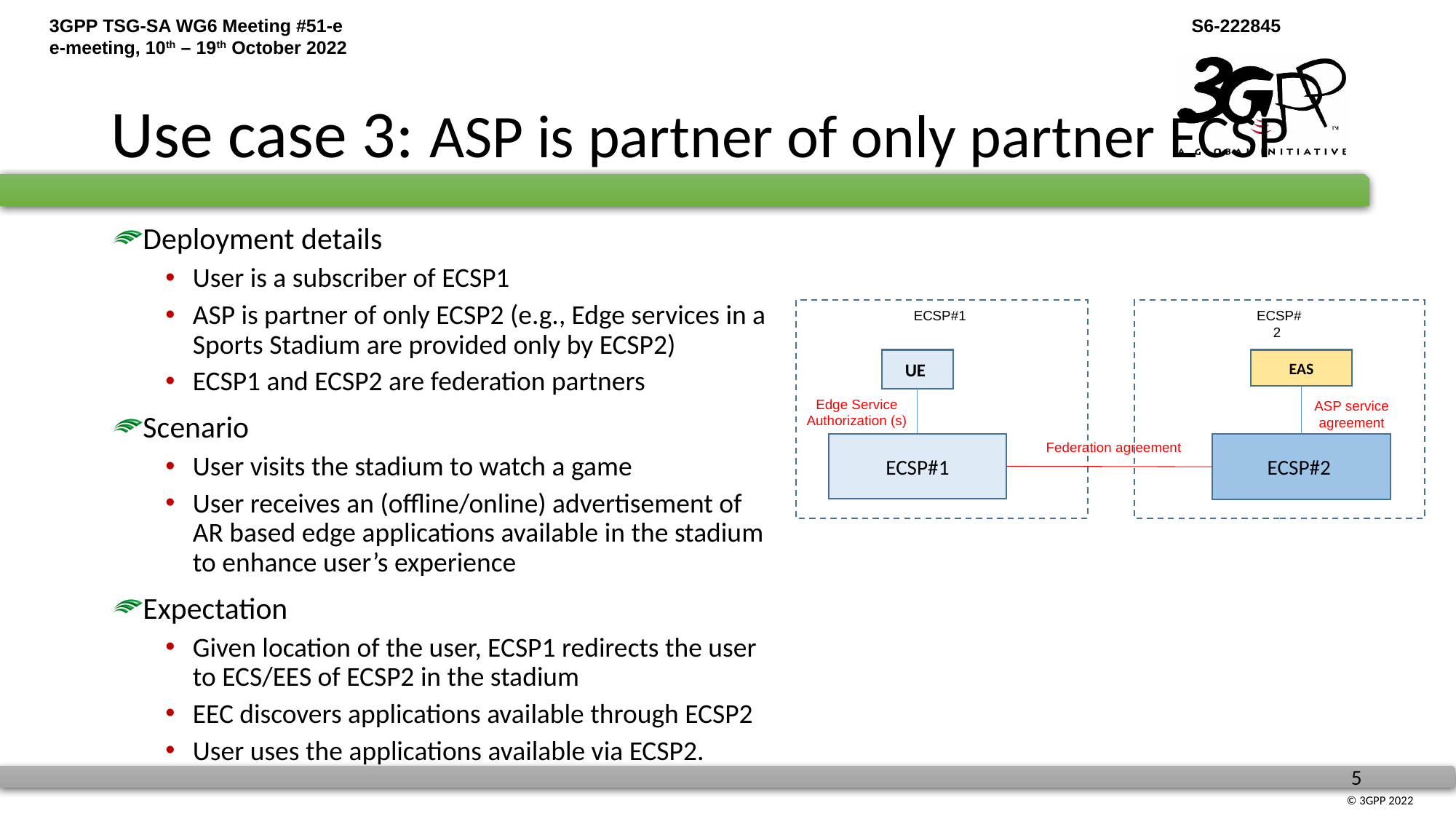

# Use case 3: ASP is partner of only partner ECSP
Deployment details
User is a subscriber of ECSP1
ASP is partner of only ECSP2 (e.g., Edge services in a Sports Stadium are provided only by ECSP2)
ECSP1 and ECSP2 are federation partners
Scenario
User visits the stadium to watch a game
User receives an (offline/online) advertisement of AR based edge applications available in the stadium to enhance user’s experience
Expectation
Given location of the user, ECSP1 redirects the user to ECS/EES of ECSP2 in the stadium
EEC discovers applications available through ECSP2
User uses the applications available via ECSP2.

ECSP#1
ECSP#2
UE
EAS
ASP service agreement
Federation agreement
ECSP#1
ECSP#2
Edge Service Authorization (s)